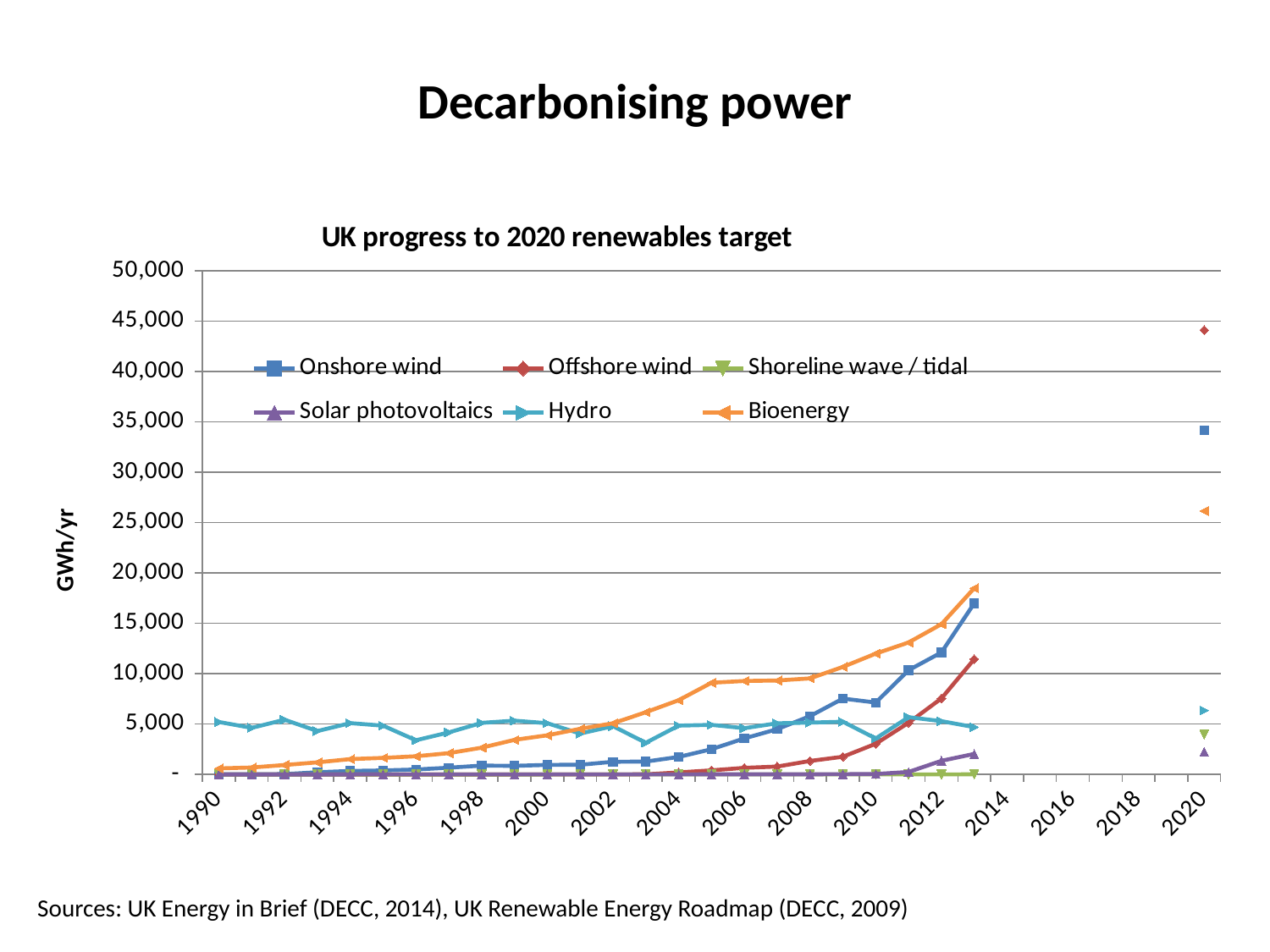

# Decarbonising power

### Chart: UK progress to 2020 renewables target

| Category | Onshore wind | Offshore wind | Shoreline wave / tidal | Solar photovoltaics | Hydro | Bioenergy |
|---|---|---|---|---|---|---|
| 1990 | 9.22496 | 0.0 | 0.0 | 0.0 | 5206.56886 | 595.82545 |
| 1991 | 8.578190000000001 | 0.0 | 0.0 | 0.0 | 4623.916 | 687.9018 |
| 1992 | 32.510557000000006 | 0.0 | 0.0 | 0.0 | 5431.38 | 934.18806 |
| 1993 | 217.43040700000003 | 0.0 | 0.0 | 0.0 | 4301.752 | 1197.95183 |
| 1994 | 343.50106999999997 | 0.0 | 0.0 | 0.0 | 5093.752 | 1518.454969 |
| 1995 | 392.30216796 | 0.0 | 0.0 | 0.074 | 4837.582 | 1641.571081 |
| 1996 | 487.716846 | 0.0 | 0.0 | 0.13967 | 3392.21 | 1804.5743280000002 |
| 1997 | 666.98436 | 0.0 | 0.0 | 0.20534000000000002 | 4168.667 | 2109.78615705 |
| 1998 | 876.86161 | 0.0 | 0.0 | 0.271 | 5117.2519999999995 | 2654.2418848999996 |
| 1999 | 850.1691800000001 | 0.0 | 0.0 | 0.67 | 5335.7733521499995 | 3429.1167288 |
| 2000 | 944.9279600000001 | 0.9 | 0.0 | 1.2675 | 5085.2528182999995 | 3881.82213115 |
| 2001 | 960.1442660000001 | 4.941891555555556 | 0.0229 | 1.82 | 4055.7093732 | 4526.0381415 |
| 2002 | 1251.2433685892802 | 4.780959 | 0.051858 | 2.6975 | 4787.920290530284 | 5080.125594941989 |
| 2003 | 1275.50573288 | 9.844 | 0.026001 | 2.94451 | 3137.5085999999997 | 6173.713882562209 |
| 2004 | 1736.3943000000002 | 198.6809 | 0.034518 | 4.00515 | 4843.95485299 | 7363.877855 |
| 2005 | 2501.1861400000003 | 402.70570000000004 | 0.029769999999999998 | 8.175 | 4921.48278604 | 9102.298900950002 |
| 2006 | 3573.6511004 | 651.4015 | 0.005 | 10.695 | 4593.0677399999995 | 9276.874156575 |
| 2007 | 4491.2823 | 782.5351999999999 | 0.0172 | 14.0 | 5077.3034 | 9324.50116541498 |
| 2008 | 5788.02166 | 1335.3994826666667 | 0.036211 | 17.0 | 5144.846789000001 | 9534.606759893632 |
| 2009 | 7529.3197806 | 1753.8947366999998 | 0.625159 | 20.000206391421436 | 5230.566017000001 | 10673.639634458896 |
| 2010 | 7135.852271494886 | 3043.704934 | 1.83867 | 40.13330772919869 | 3567.6162764 | 11996.295580258055 |
| 2011 | 10346.521564764327 | 5125.8242721 | 0.9369 | 244.3436758862251 | 5682.2254434999995 | 13098.168515496014 |
| 2012 | 12111.657955286972 | 7549.054473531464 | 3.571757666723165 | 1350.6305673809065 | 5284.695054405601 | 14914.293708192605 |
| 2013 | 16992.130436283984 | 11441.4728486282 | 5.887849999999376 | 2035.640604109277 | 4698.060155192985 | 18493.743292257815 |
| 2014 | None | None | None | None | None | None |
| 2015 | None | None | None | None | None | None |
| 2016 | None | None | None | None | None | None |
| 2017 | None | None | None | None | None | None |
| 2018 | None | None | None | None | None | None |
| 2019 | None | None | None | None | None | None |
| 2020 | 34150.0 | 44120.0 | 3950.0 | 2240.0 | 6360.0 | 26160.0 |
Sources: UK Energy in Brief (DECC, 2014), UK Renewable Energy Roadmap (DECC, 2009)